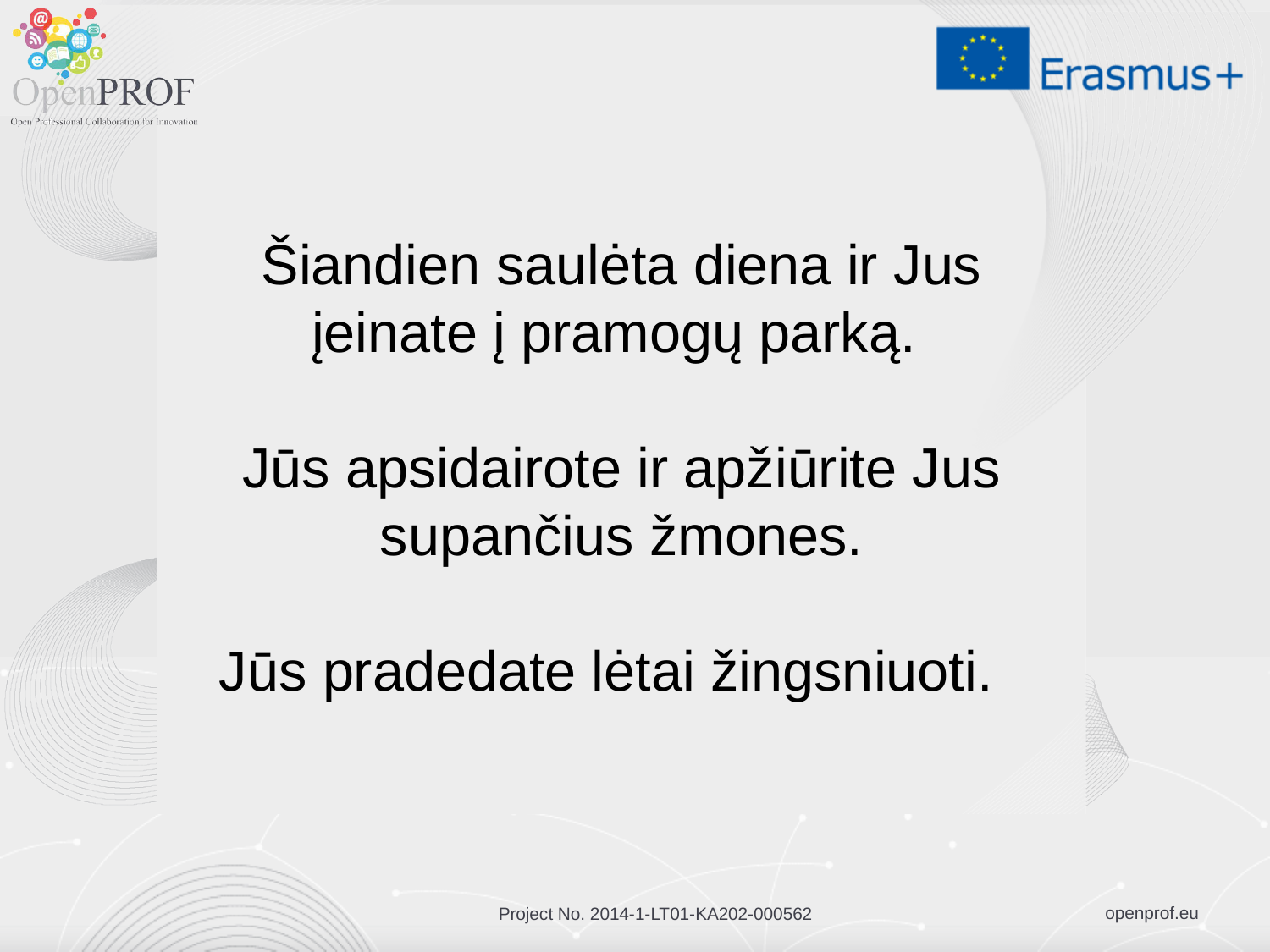

Šiandien saulėta diena ir Jus įeinate į pramogų parką.

Jūs apsidairote ir apžiūrite Jus supančius žmones.

Jūs pradedate lėtai žingsniuoti.